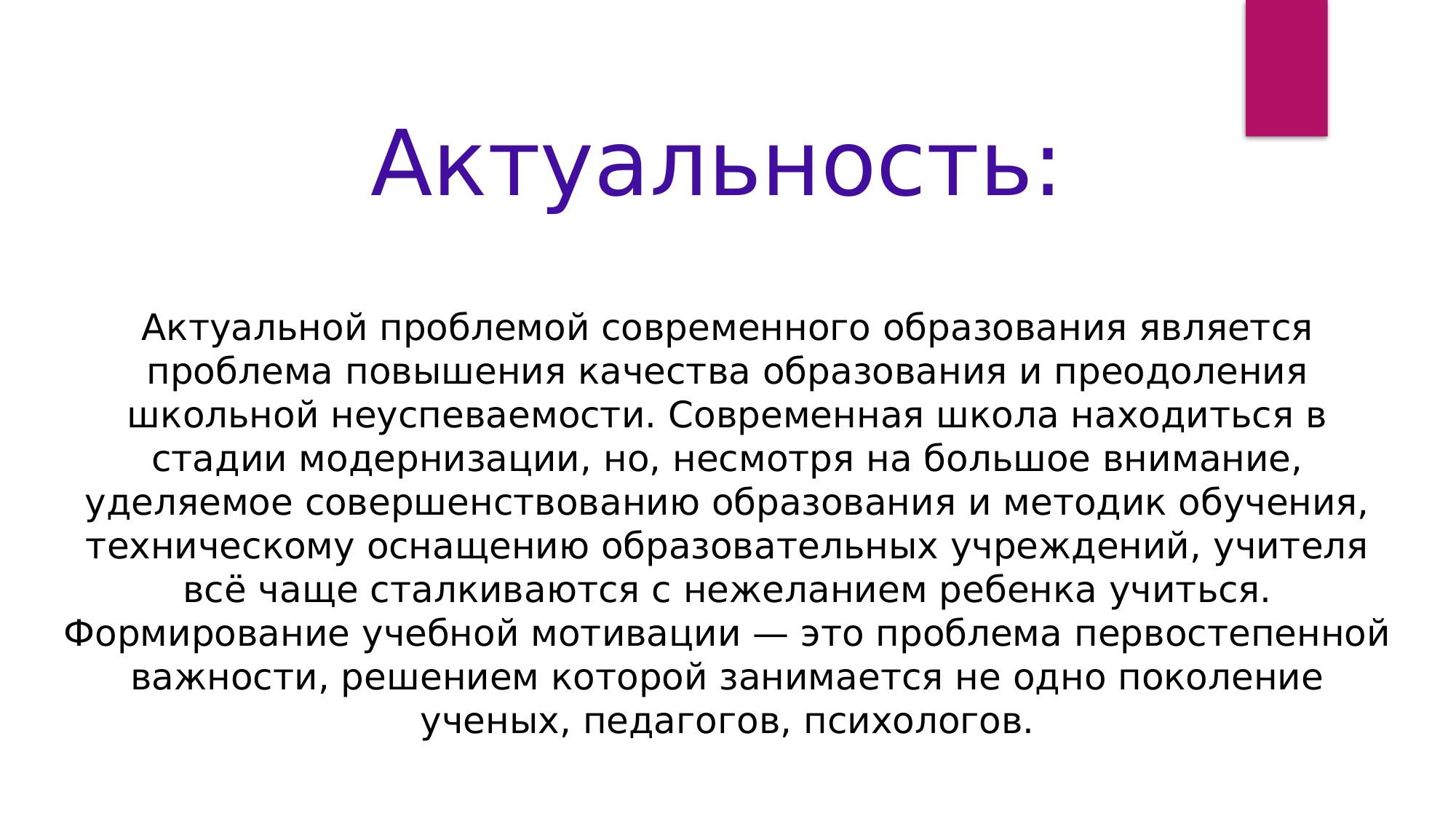

Актуальность:
Актуальной проблемой современного образования является проблема повышения качества образования и преодоления школьной неуспеваемости. Современная школа находиться в стадии модернизации, но, несмотря на большое внимание, уделяемое совершенствованию образования и методик обучения, техническому оснащению образовательных учреждений, учителя всё чаще сталкиваются с нежеланием ребенка учиться. Формирование учебной мотивации — это проблема первостепенной важности, решением которой занимается не одно поколение ученых, педагогов, психологов.